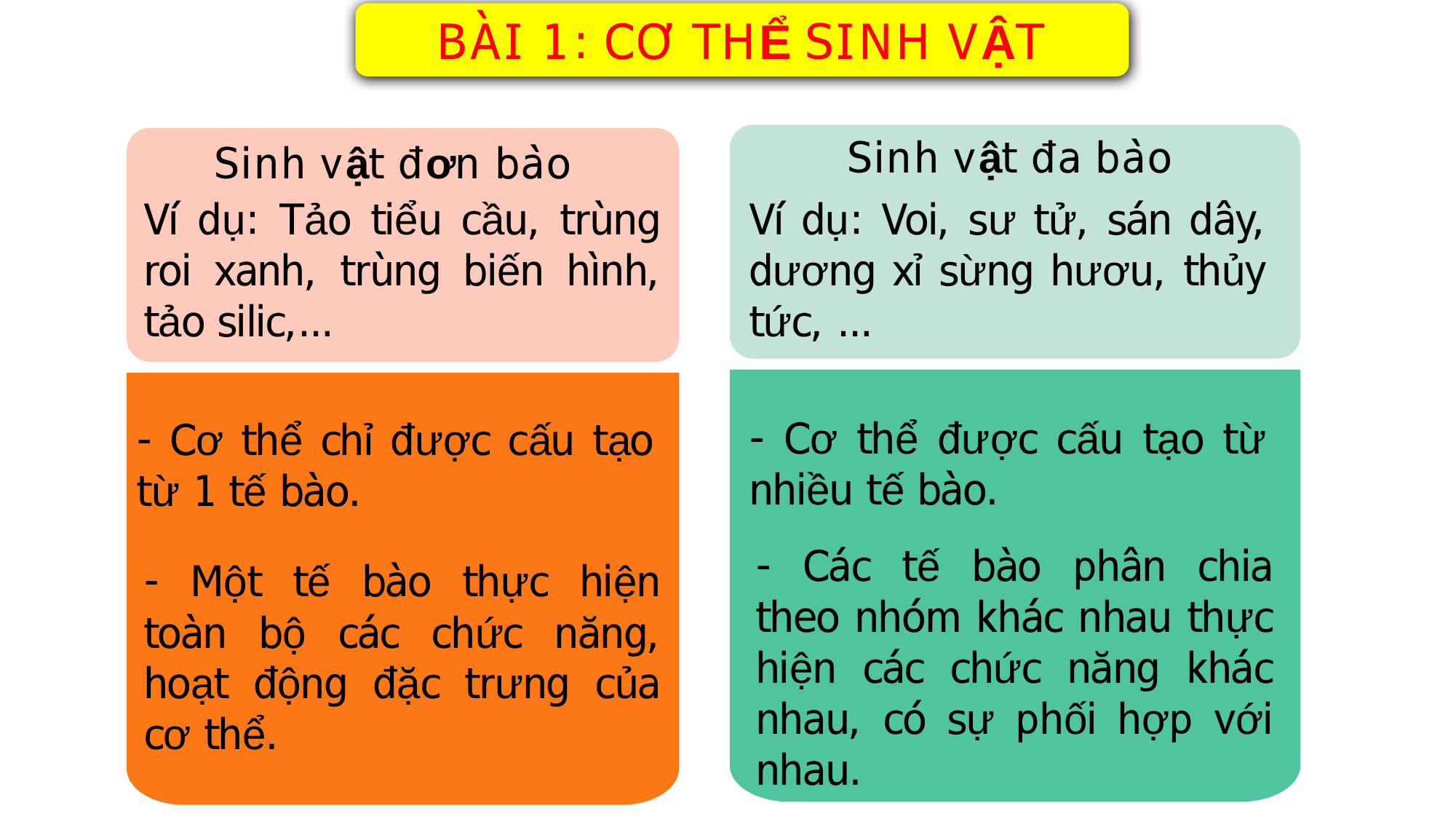

BÀI 1: CƠ THỂ SINH VẬT

Sinh vật đa bào

Sinh vật đơn bào
Ví dụ: Tảo tiểu cầu, trùng roi xanh, trùng biến hình, tảo silic,…
Ví dụ: Voi, sư tử, sán dây, dương xỉ sừng hươu, thủy tức, …

- Cơ thể được cấu tạo từ nhiều tế bào.
- Cơ thể chỉ được cấu tạo từ 1 tế bào.
- Các tế bào phân chia theo nhóm khác nhau thực hiện các chức năng khác nhau, có sự phối hợp với nhau.
- Một tế bào thực hiện toàn bộ các chức năng, hoạt động đặc trưng của cơ thể.